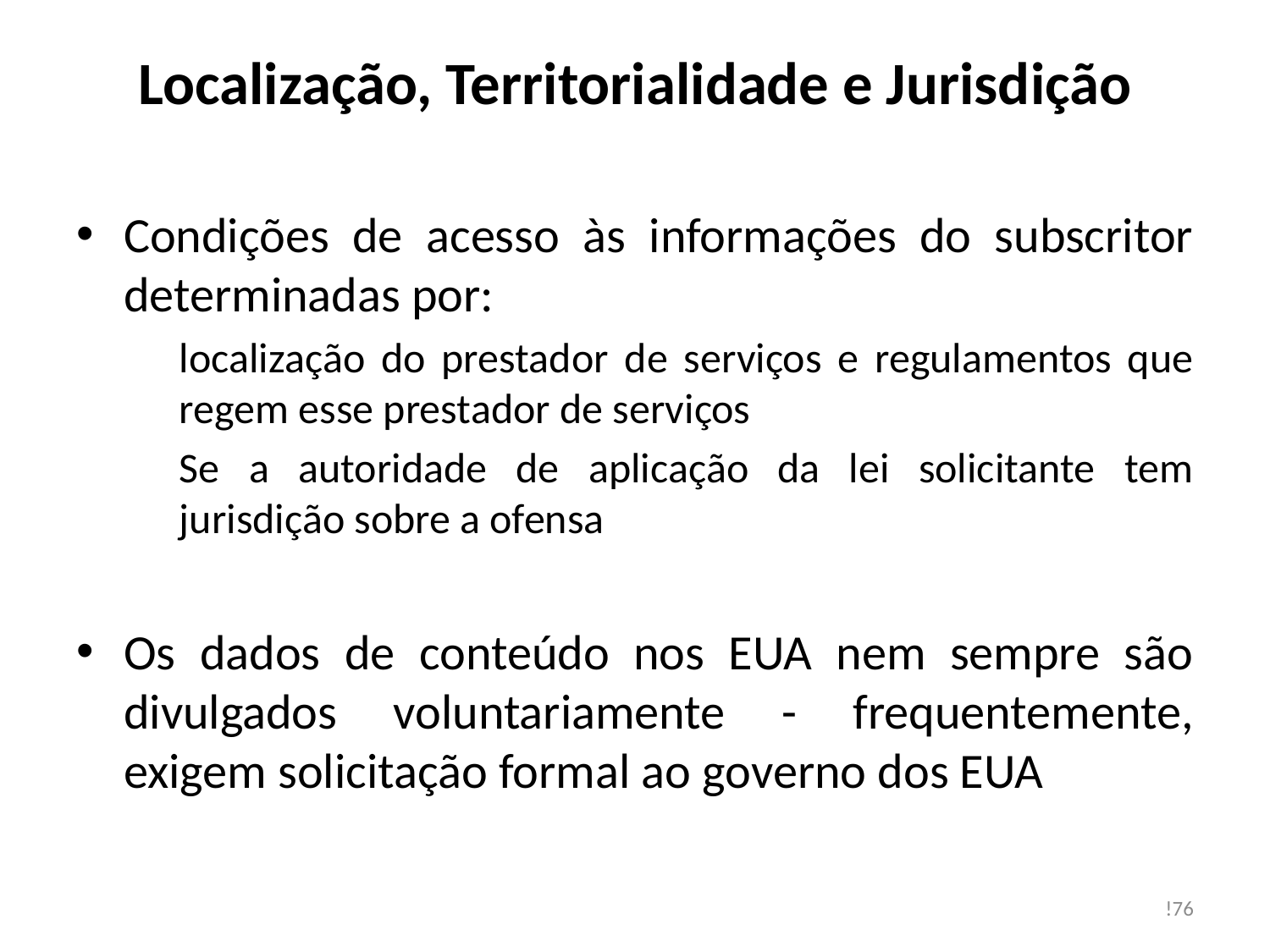

# Localização, Territorialidade e Jurisdição
Condições de acesso às informações do subscritor determinadas por:
localização do prestador de serviços e regulamentos que regem esse prestador de serviços
Se a autoridade de aplicação da lei solicitante tem jurisdição sobre a ofensa

Os dados de conteúdo nos EUA nem sempre são divulgados voluntariamente - frequentemente, exigem solicitação formal ao governo dos EUA
!76